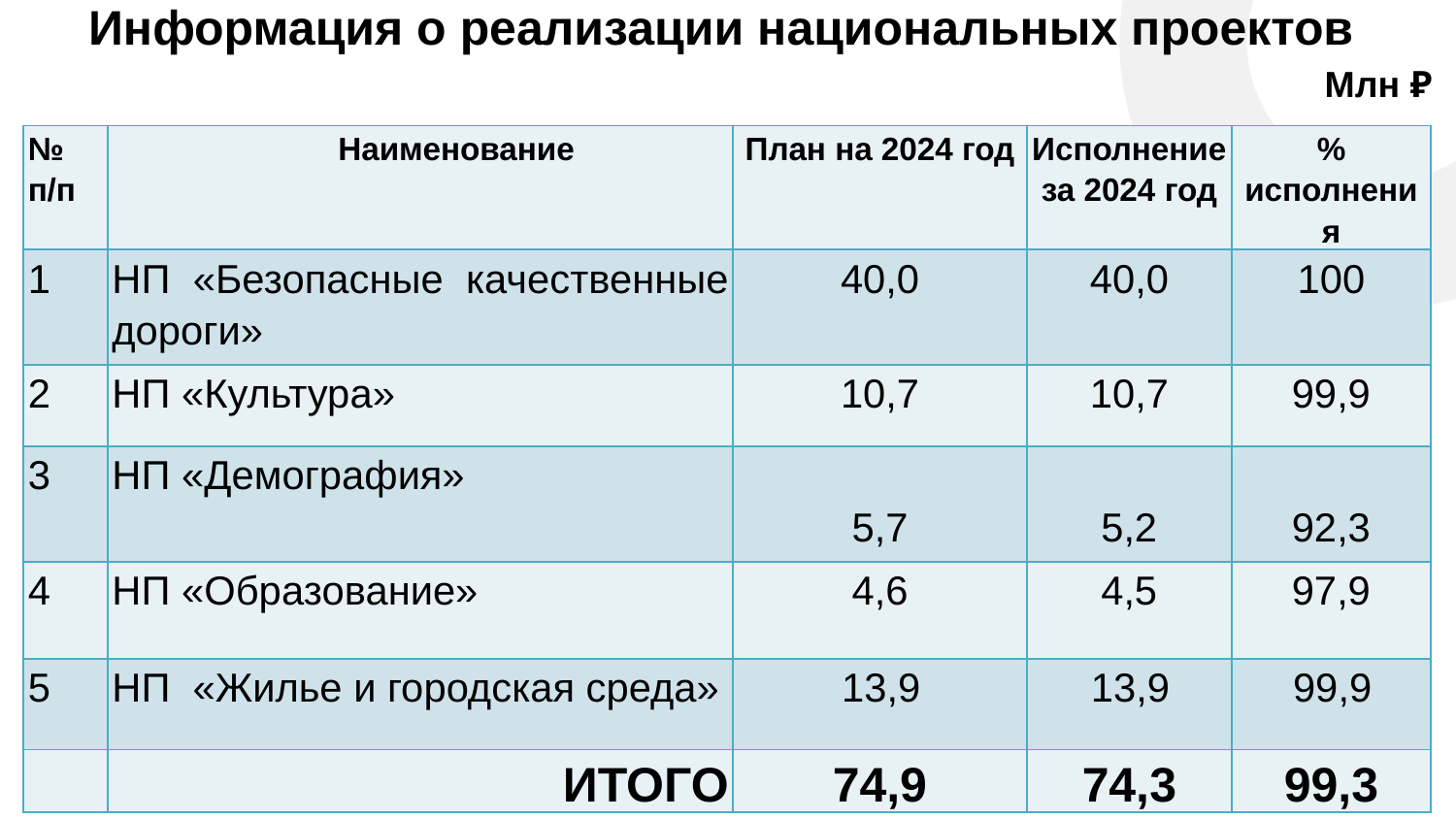

# Информация о реализации национальных проектов
Млн ₽

| № п/п | Наименование | План на 2024 год | Исполнение за 2024 год | % исполнения |
| --- | --- | --- | --- | --- |
| 1 | НП «Безопасные качественные дороги» | 40,0 | 40,0 | 100 |
| 2 | НП «Культура» | 10,7 | 10,7 | 99,9 |
| 3 | НП «Демография» | 5,7 | 5,2 | 92,3 |
| 4 | НП «Образование» | 4,6 | 4,5 | 97,9 |
| 5 | НП «Жилье и городская среда» | 13,9 | 13,9 | 99,9 |
|  | ИТОГО | 74,9 | 74,3 | 99,3 |